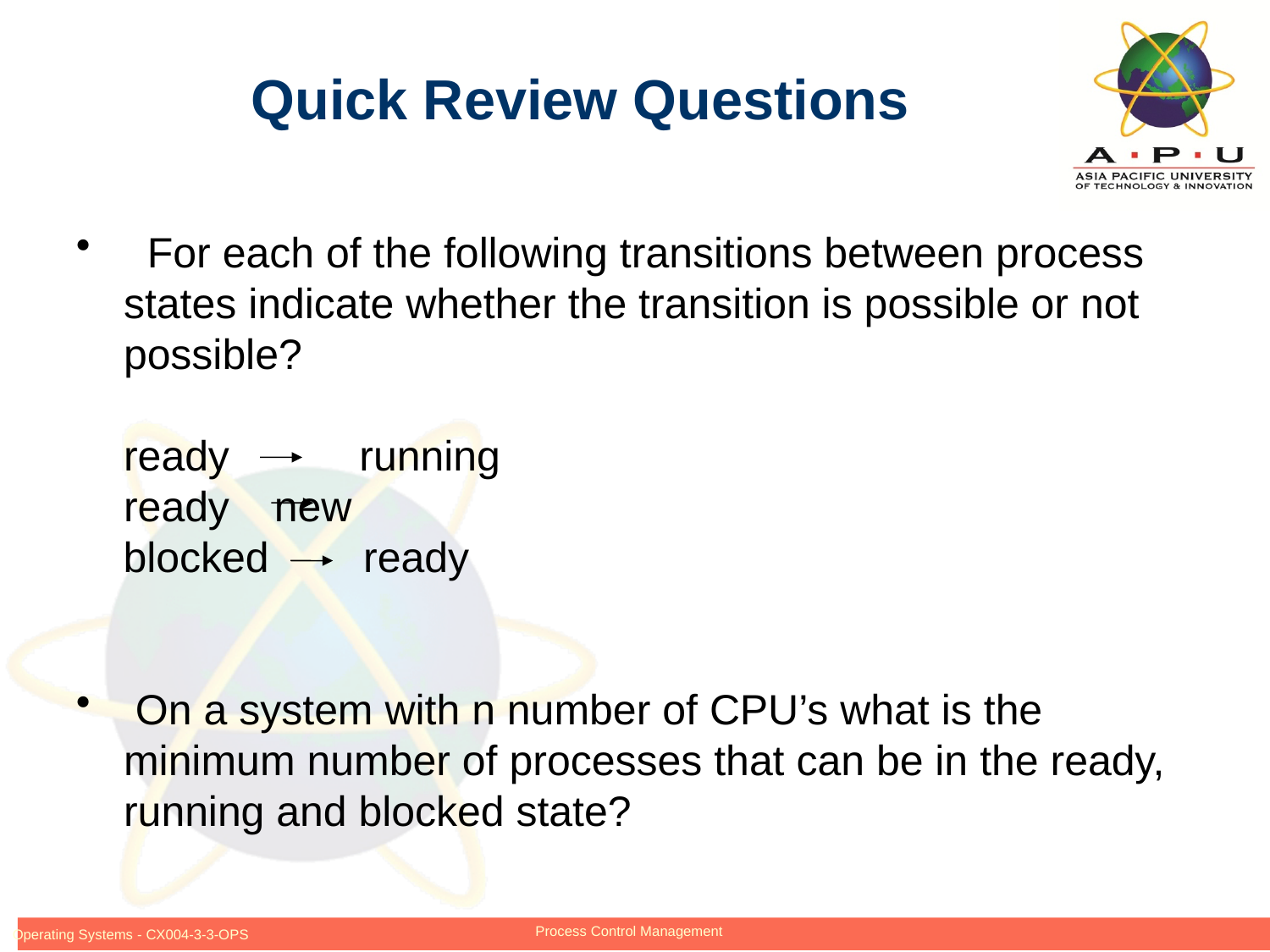

Quick Review Questions
  For each of the following transitions between process states indicate whether the transition is possible or not possible?

	ready           running
 	ready 	  new
    blocked        ready

 On a system with n number of CPU’s what is the minimum number of processes that can be in the ready, running and blocked state?

Slide 11 of 25